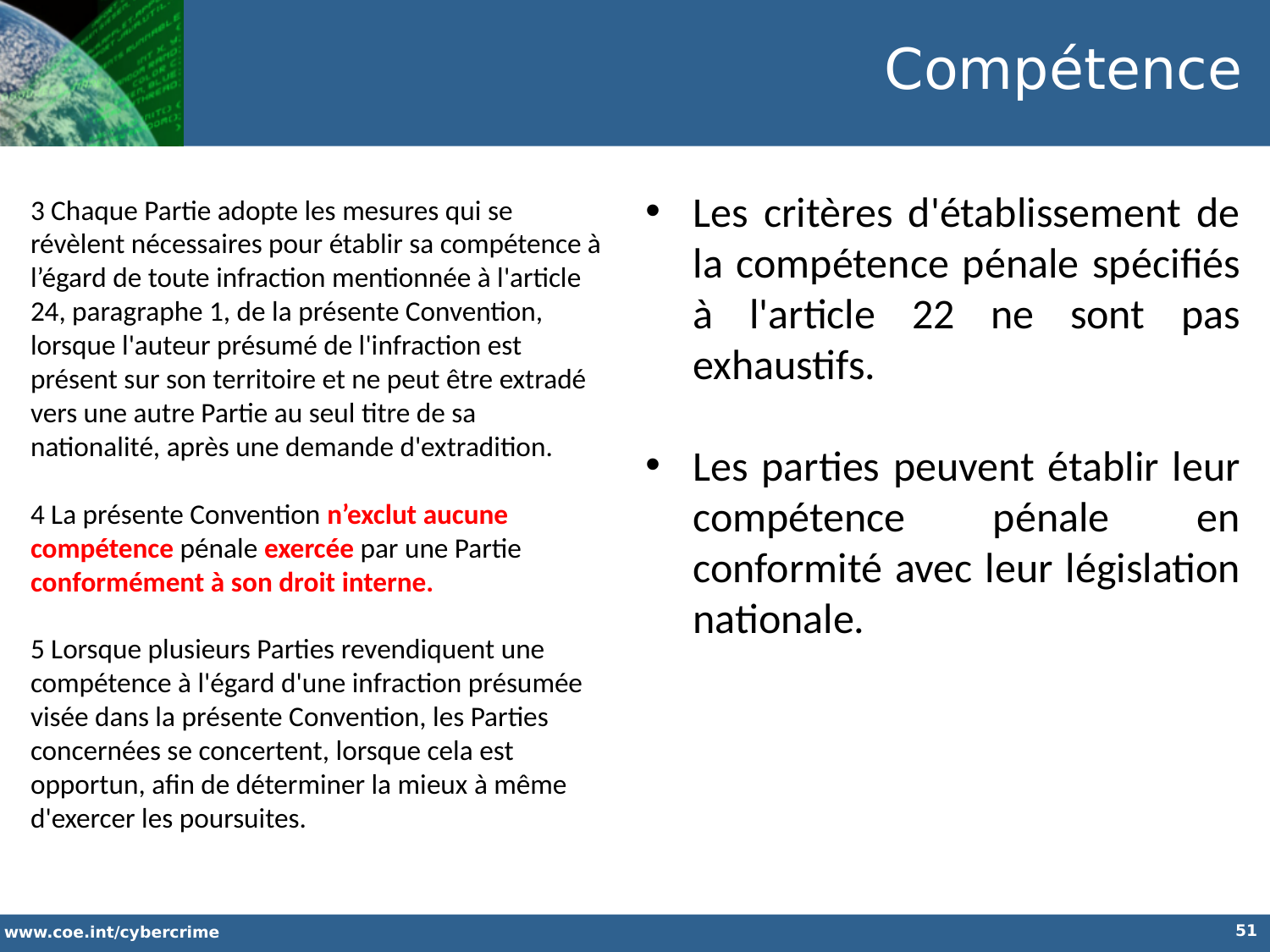

Compétence
Les critères d'établissement de la compétence pénale spécifiés à l'article 22 ne sont pas exhaustifs.

Les parties peuvent établir leur compétence pénale en conformité avec leur législation nationale.
3 Chaque Partie adopte les mesures qui se révèlent nécessaires pour établir sa compétence à l’égard de toute infraction mentionnée à l'article 24, paragraphe 1, de la présente Convention, lorsque l'auteur présumé de l'infraction est présent sur son territoire et ne peut être extradé vers une autre Partie au seul titre de sa nationalité, après une demande d'extradition.

4 La présente Convention n’exclut aucune compétence pénale exercée par une Partie conformément à son droit interne.

5 Lorsque plusieurs Parties revendiquent une compétence à l'égard d'une infraction présumée visée dans la présente Convention, les Parties concernées se concertent, lorsque cela est opportun, afin de déterminer la mieux à même d'exercer les poursuites.